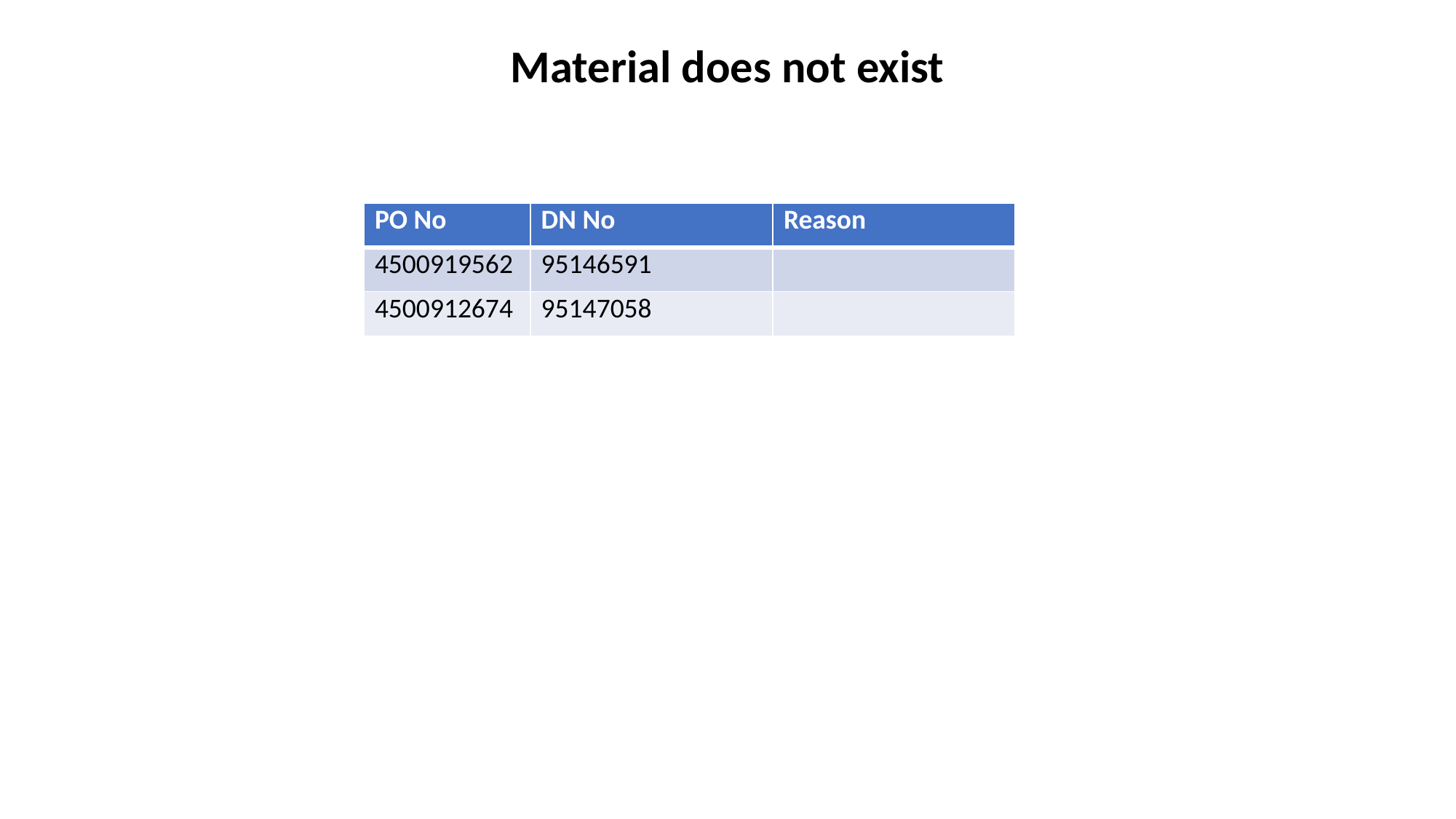

Material does not exist
| PO No | DN No | Reason |
| --- | --- | --- |
| 4500919562 | 95146591 |  |
| 4500912674 | 95147058 |  |